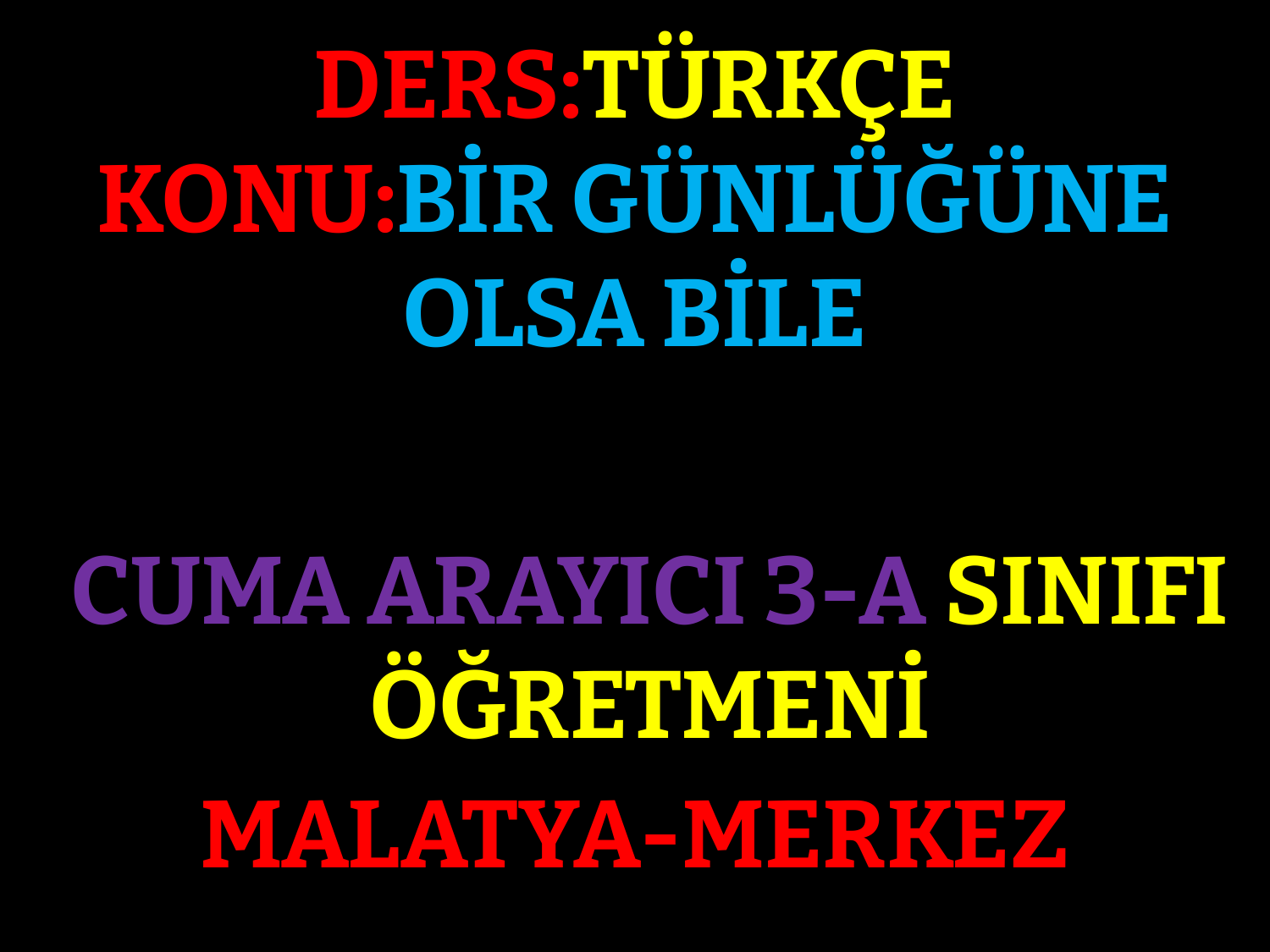

DERS:TÜRKÇE
KONU:BİR GÜNLÜĞÜNE OLSA BİLE
#
CUMA ARAYICI 3-A SINIFI ÖĞRETMENİ
MALATYA-MERKEZ